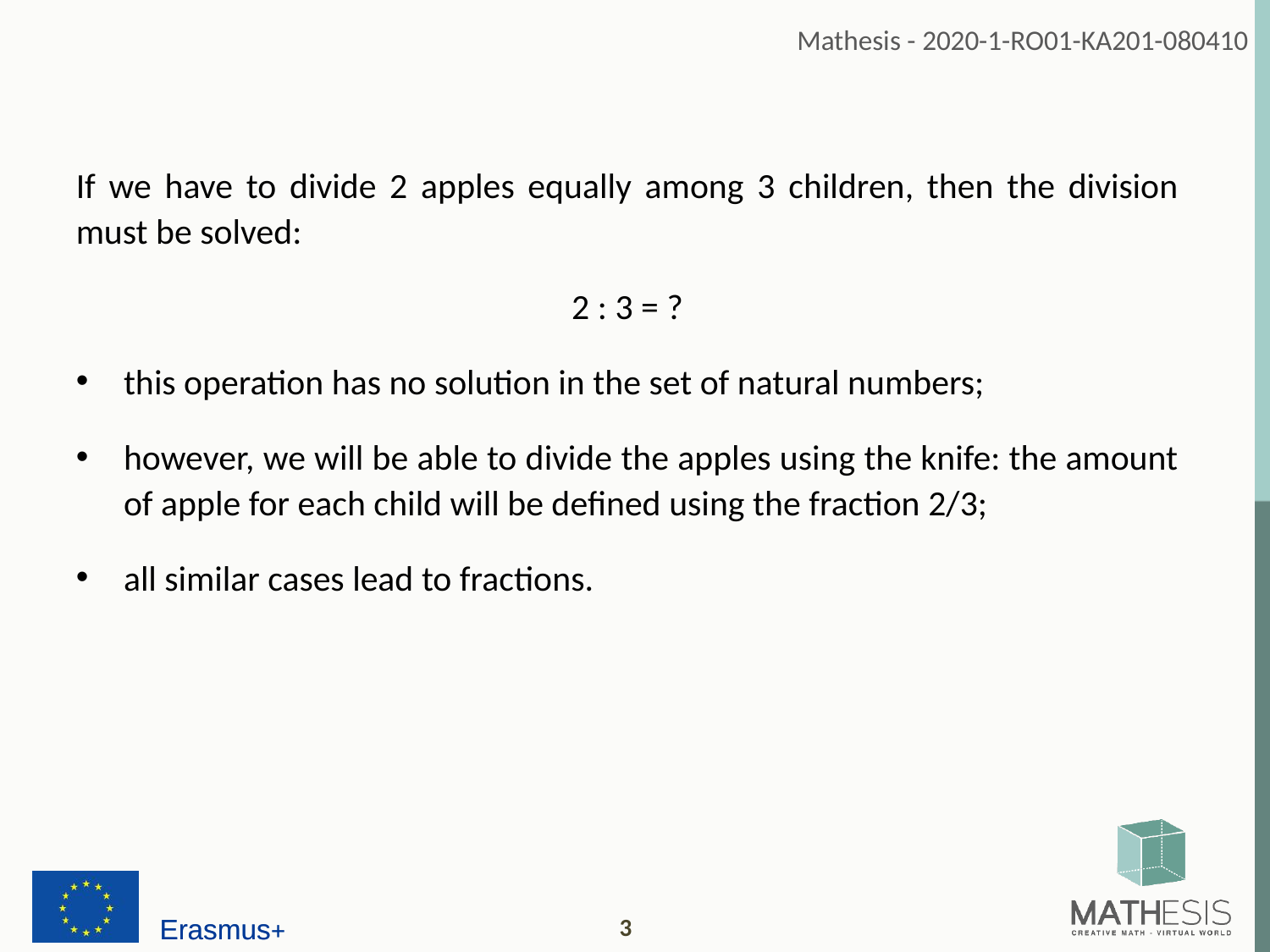

If we have to divide 2 apples equally among 3 children, then the division must be solved:
2 : 3 = ?
this operation has no solution in the set of natural numbers;
however, we will be able to divide the apples using the knife: the amount of apple for each child will be defined using the fraction 2/3;
all similar cases lead to fractions.